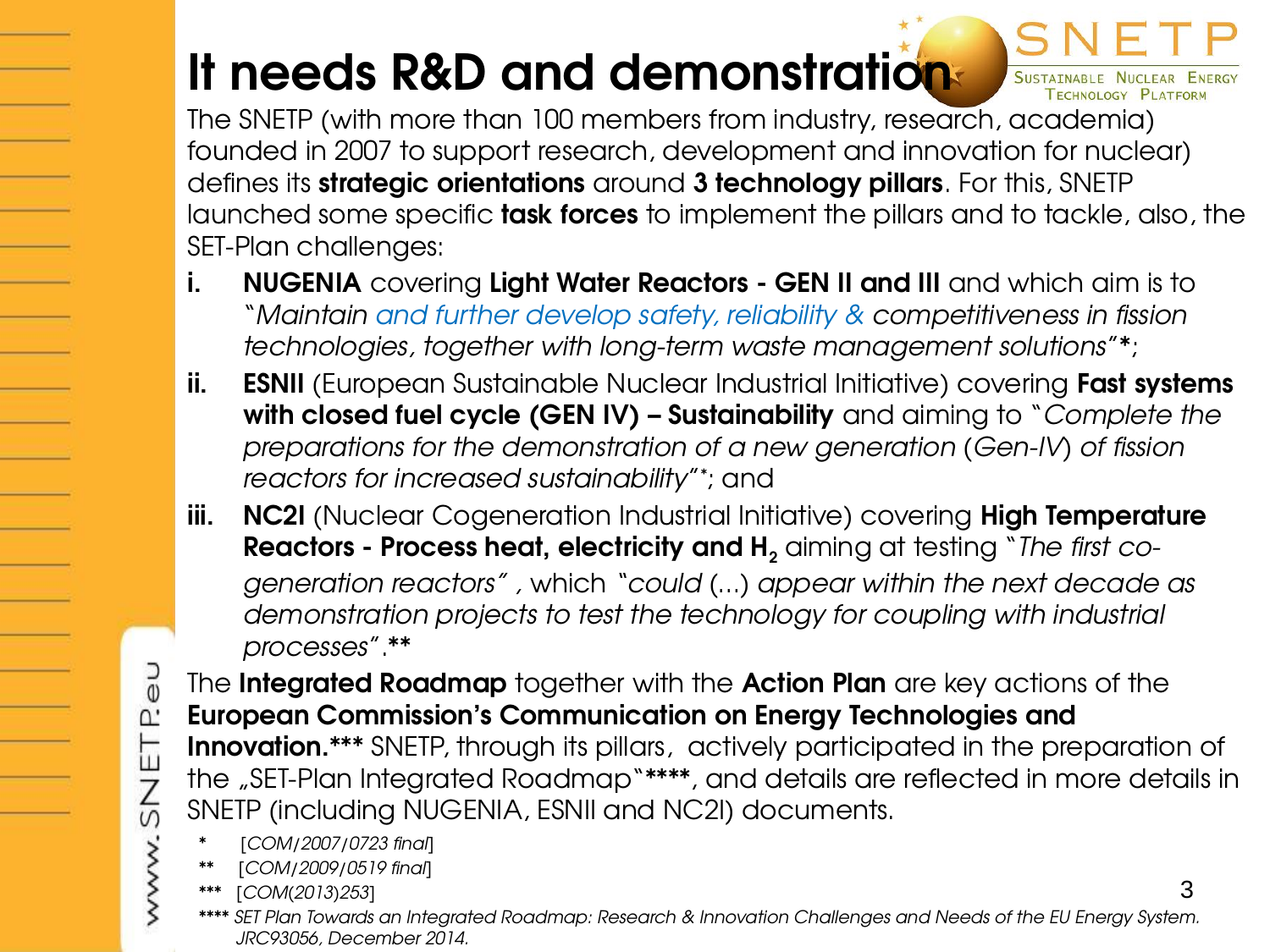

# It needs R&D and demonstration
The SNETP (with more than 100 members from industry, research, academia) founded in 2007 to support research, development and innovation for nuclear) defines its strategic orientations around 3 technology pillars. For this, SNETP launched some specific task forces to implement the pillars and to tackle, also, the SET-Plan challenges:
NUGENIA covering Light Water Reactors - GEN II and III and which aim is to  “Maintain and further develop safety, reliability & competitiveness in fission technologies, together with long-term waste management solutions”*;
ESNII (European Sustainable Nuclear Industrial Initiative) covering Fast systems with closed fuel cycle (GEN IV) – Sustainability and aiming to “Complete the preparations for the demonstration of a new generation (Gen-IV) of fission reactors for increased sustainability”*; and
NC2I (Nuclear Cogeneration Industrial Initiative) covering High Temperature Reactors - Process heat, electricity and H2 aiming at testing “The first co-generation reactors” , which “could (…) appear within the next decade as demonstration projects to test the technology for coupling with industrial processes”.**
The Integrated Roadmap together with the Action Plan are key actions of the European Commission’s Communication on Energy Technologies and Innovation.*** SNETP, through its pillars,  actively participated in the preparation of the „SET-Plan Integrated Roadmap“****, and details are reflected in more details in SNETP (including NUGENIA, ESNII and NC2I) documents.
*       [COM/2007/0723 final]
**     [COM/2009/0519 final]
***   [COM(2013)253]
**** SET Plan Towards an Integrated Roadmap: Research & Innovation Challenges and Needs of the EU Energy System. JRC93056, December 2014.
3